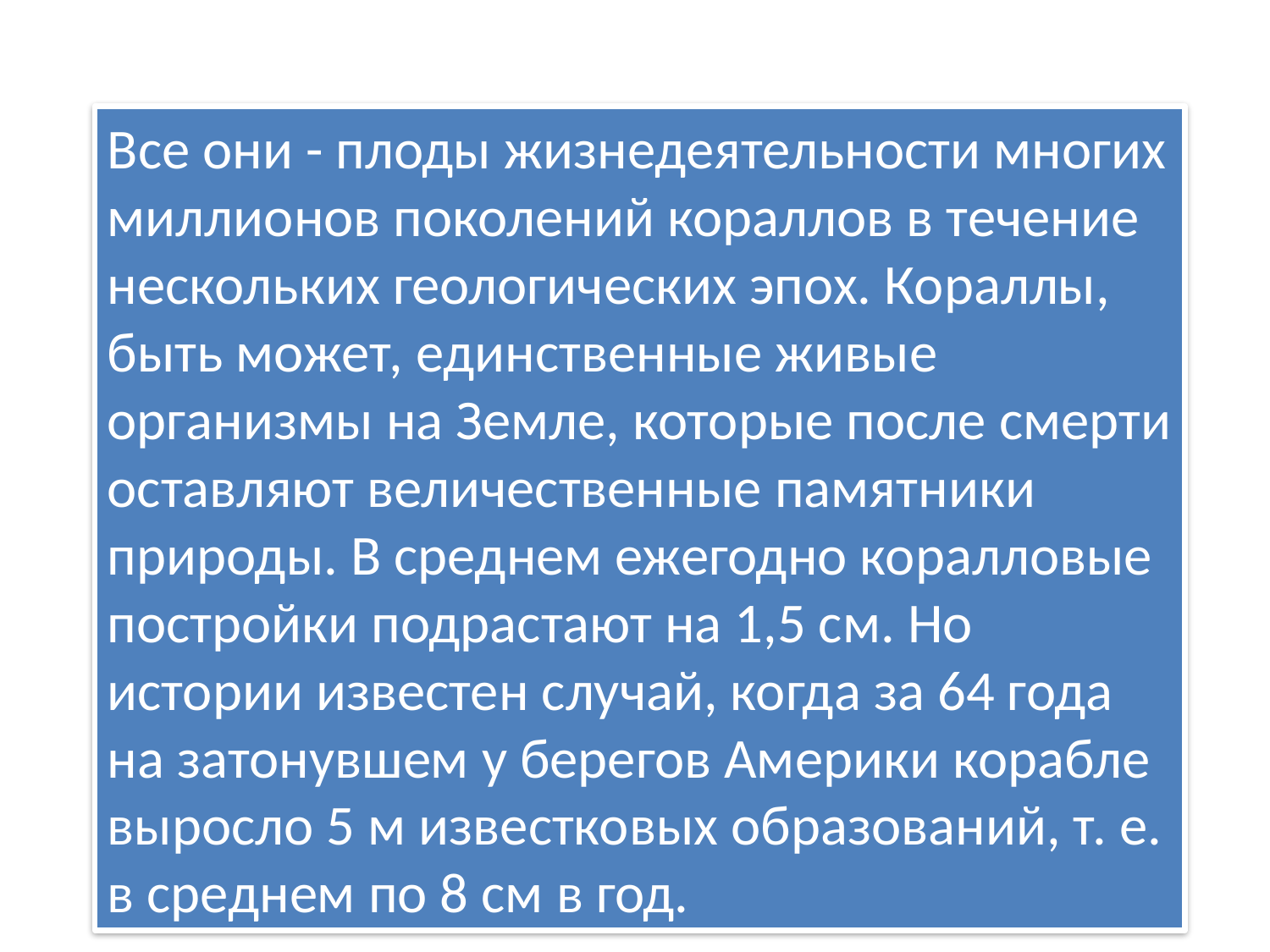

Все они - плоды жизнедеятельности многих миллионов поколений кораллов в течение нескольких геологических эпох. Кораллы, быть может, единственные живые организмы на Земле, которые после смерти оставляют величественные памятники природы. В среднем ежегодно коралловые постройки подрастают на 1,5 см. Но истории известен случай, когда за 64 года на затонувшем у берегов Америки корабле выросло 5 м известковых образований, т. е. в среднем по 8 см в год.